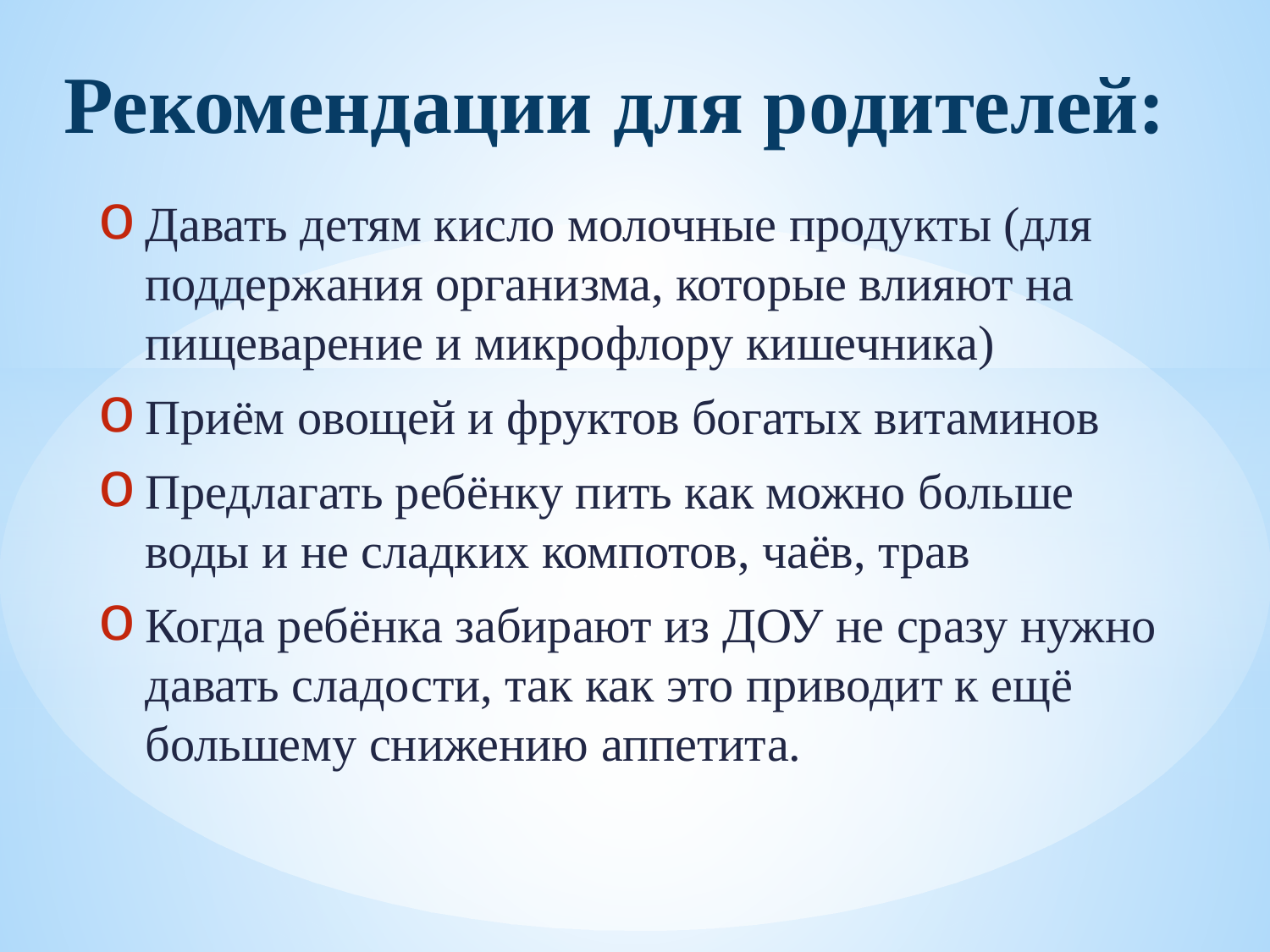

# Рекомендации для родителей:
Давать детям кисло молочные продукты (для поддержания организма, которые влияют на пищеварение и микрофлору кишечника)
Приём овощей и фруктов богатых витаминов
Предлагать ребёнку пить как можно больше воды и не сладких компотов, чаёв, трав
Когда ребёнка забирают из ДОУ не сразу нужно давать сладости, так как это приводит к ещё большему снижению аппетита.